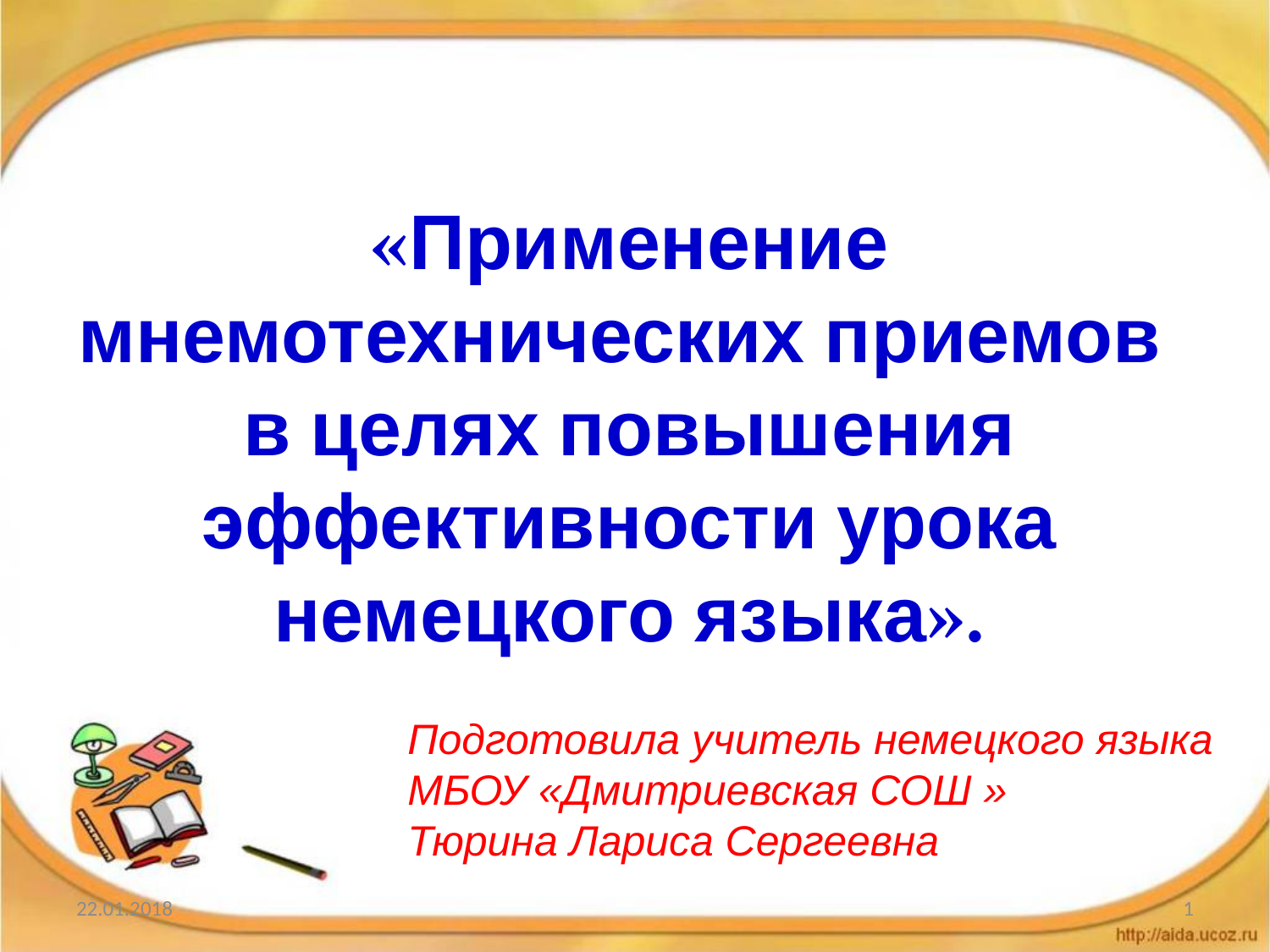

«Применение мнемотехнических приемов  в целях повышения эффективности урока немецкого языка».
Подготовила учитель немецкого языка
МБОУ «Дмитриевская СОШ »
Тюрина Лариса Сергеевна
22.01.2018
1